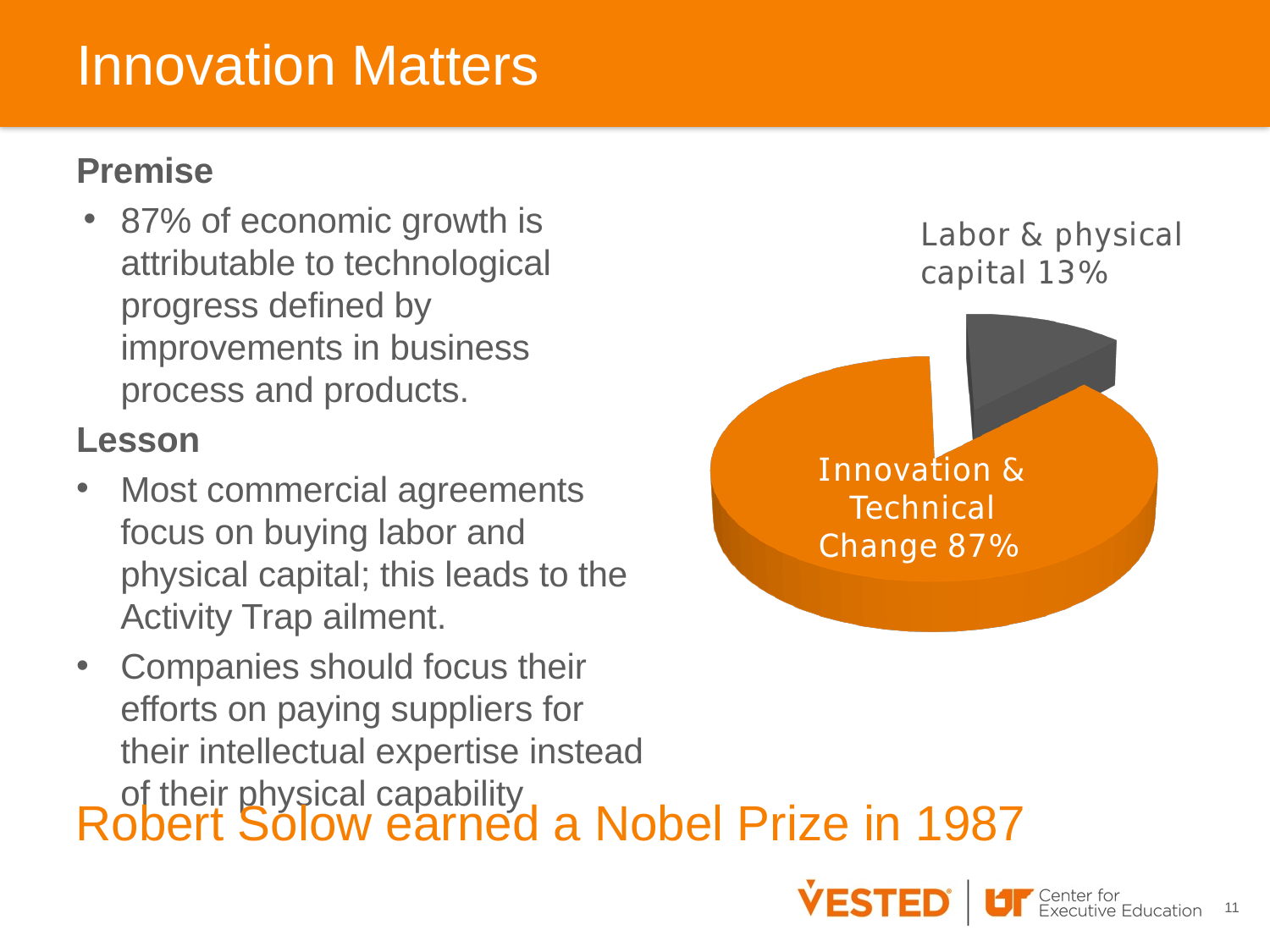

# Innovation Matters
Premise
87% of economic growth is attributable to technological progress defined by improvements in business process and products.
Lesson
Most commercial agreements focus on buying labor and physical capital; this leads to the Activity Trap ailment.
Companies should focus their efforts on paying suppliers for their intellectual expertise instead of their physical capability

Labor & physical capital 13%

[unsupported chart]

Innovation & Technical Change 87%
Robert Solow earned a Nobel Prize in 1987
11